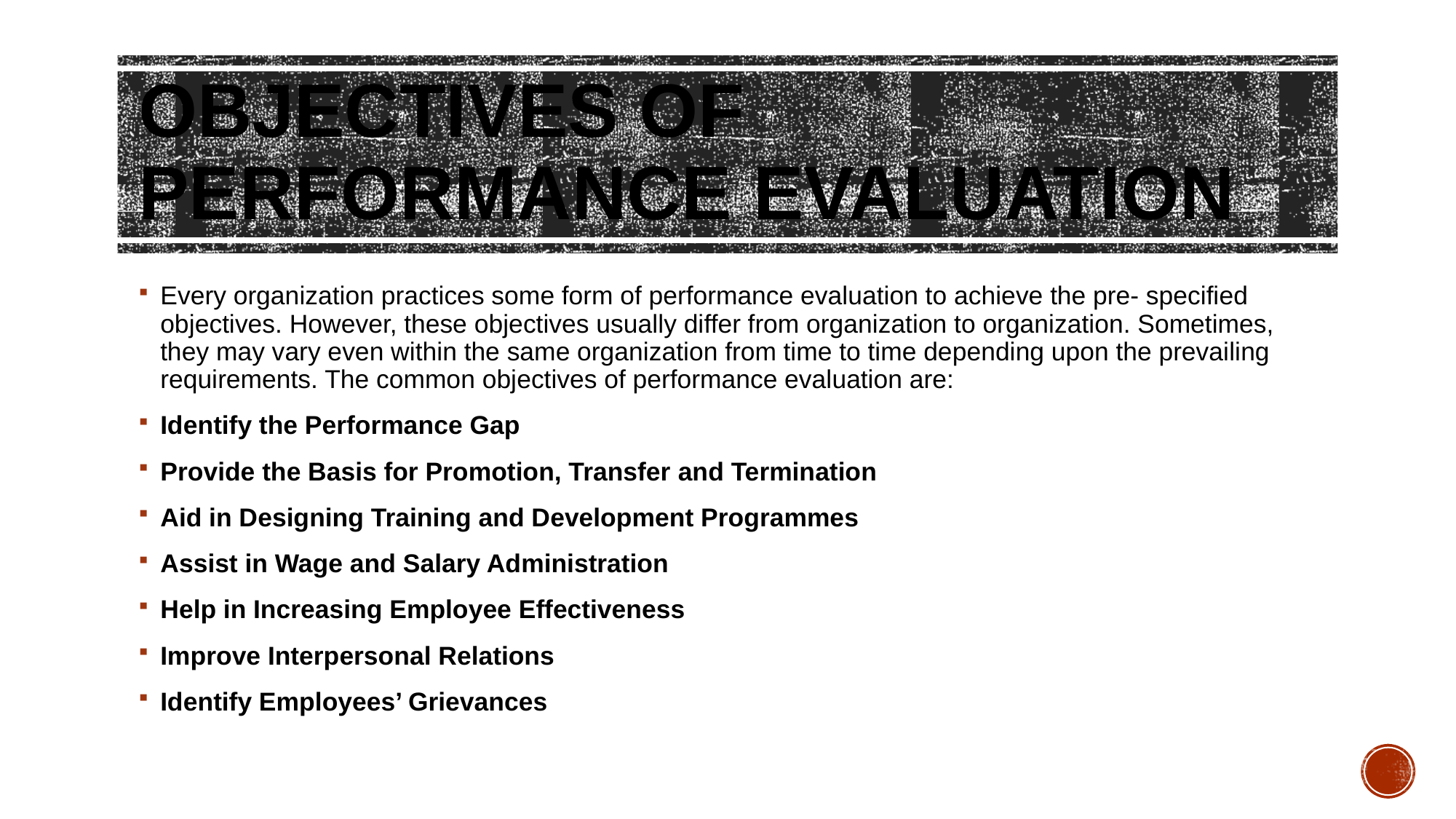

# Objectives of Performance Evaluation

Every organization practices some form of performance evaluation to achieve the pre- specified objectives. However, these objectives usually differ from organization to organization. Sometimes, they may vary even within the same organization from time to time depending upon the prevailing requirements. The common objectives of performance evaluation are:
Identify the Performance Gap
Provide the Basis for Promotion, Transfer and Termination
Aid in Designing Training and Development Programmes
Assist in Wage and Salary Administration
Help in Increasing Employee Effectiveness
Improve Interpersonal Relations
Identify Employees’ Grievances